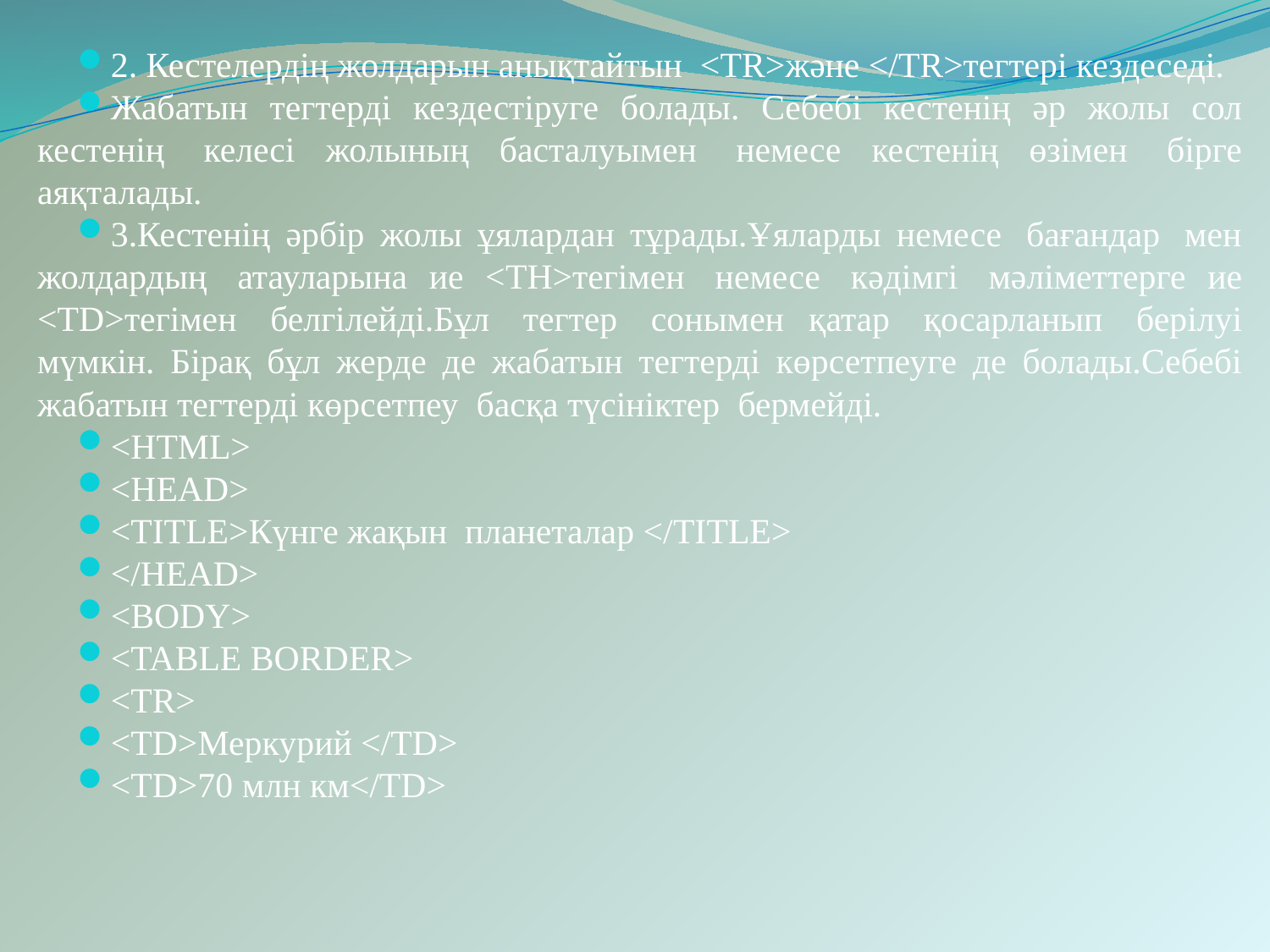

2. Кестелердің жолдарын анықтайтын  <TR>және </TR>тегтері кездеседі.
Жабатын тегтерді кездестіруге болады. Себебі кестенің әр жолы сол кестенің  келесі жолының басталуымен  немесе кестенің өзімен  бірге аяқталады.
3.Кестенің әрбір жолы ұялардан тұрады.Ұяларды немесе  бағандар  мен жолдардың  атауларына ие <TH>тегімен  немесе  кәдімгі  мәліметтерге ие <TD>тегімен  белгілейді.Бұл  тегтер  сонымен қатар  қосарланып  берілуі мүмкін. Бірақ бұл жерде де жабатын тегтерді көрсетпеуге де болады.Себебі жабатын тегтерді көрсетпеу  басқа түсініктер  бермейді.
<HTML>
<HEAD>
<TITLE>Күнге жақын  планеталар </TITLE>
</HEAD>
<BODY>
<TABLE BORDER>
<TR>
<TD>Меркурий </TD>
<TD>70 млн км</TD>